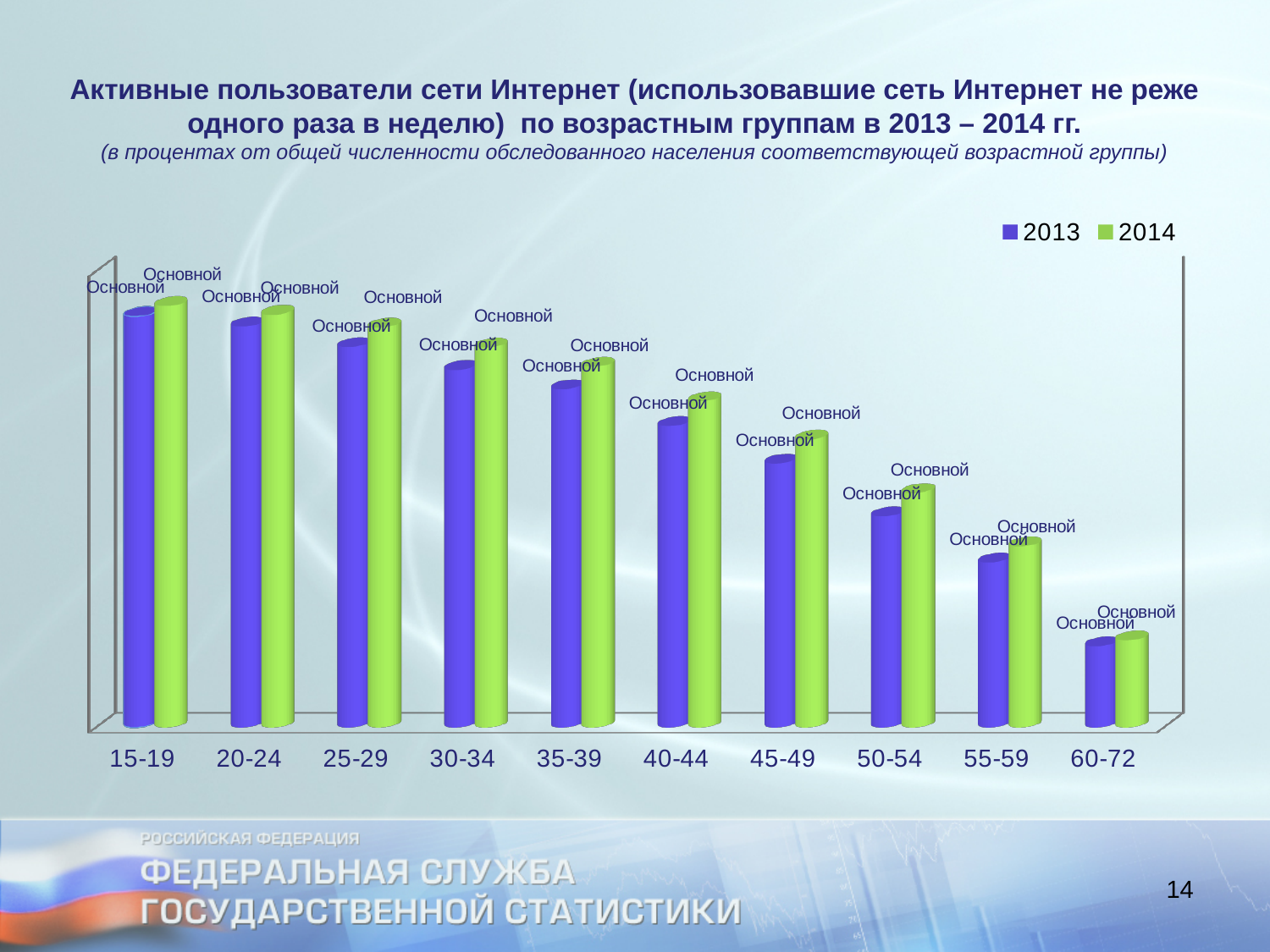

# Активные пользователи сети Интернет (использовавшие сеть Интернет не реже одного раза в неделю)  по возрастным группам в 2013 – 2014 гг. (в процентах от общей численности обследованного населения соответствующей возрастной группы)

[unsupported chart]

14